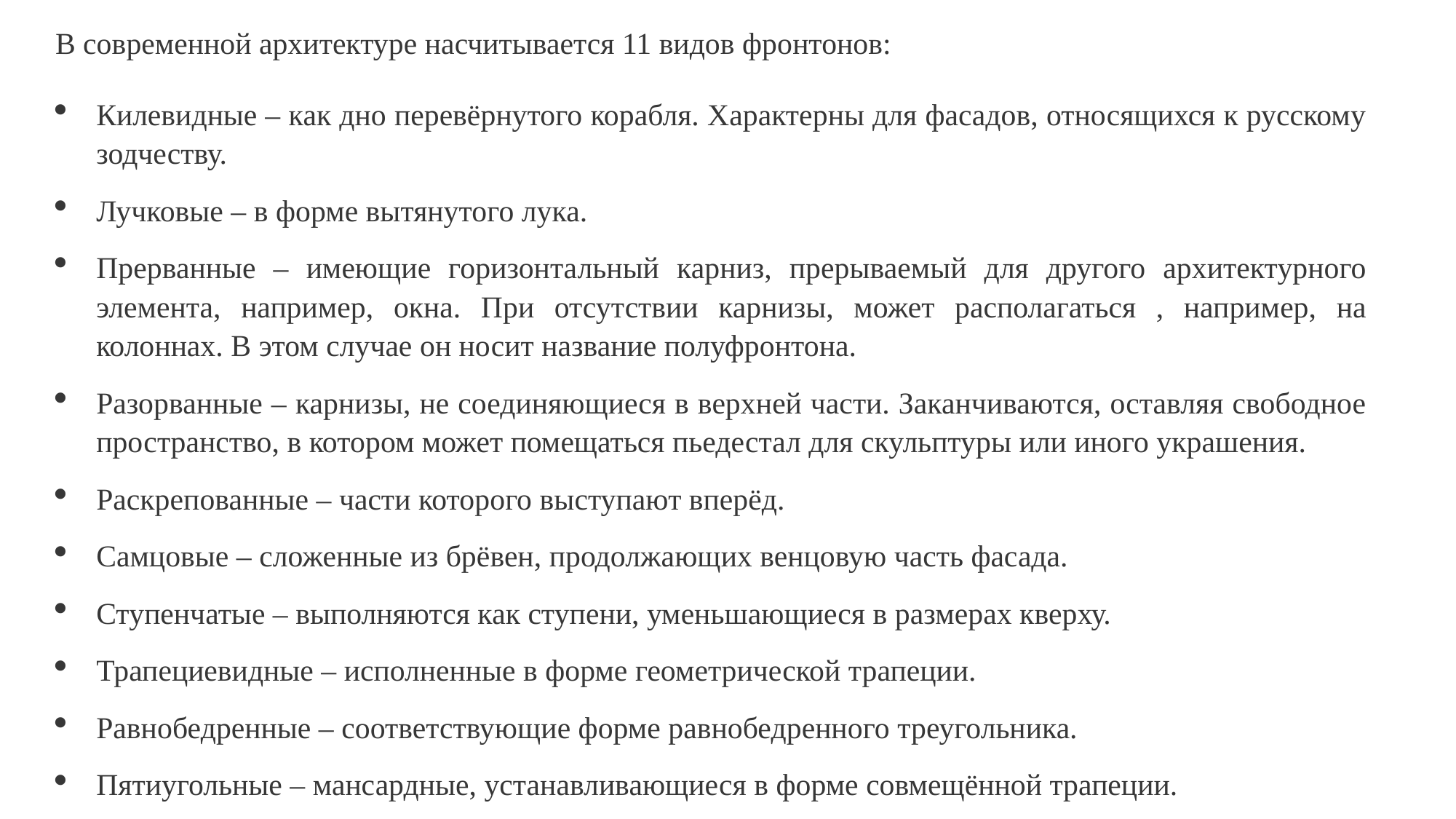

В современной архитектуре насчитывается 11 видов фронтонов:
Килевидные – как дно перевёрнутого корабля. Характерны для фасадов, относящихся к русскому зодчеству.
Лучковые – в форме вытянутого лука.
Прерванные – имеющие горизонтальный карниз, прерываемый для другого архитектурного элемента, например, окна. При отсутствии карнизы, может располагаться , например, на колоннах. В этом случае он носит название полуфронтона.
Разорванные – карнизы, не соединяющиеся в верхней части. Заканчиваются, оставляя свободное пространство, в котором может помещаться пьедестал для скульптуры или иного украшения.
Раскрепованные – части которого выступают вперёд.
Самцовые – сложенные из брёвен, продолжающих венцовую часть фасада.
Ступенчатые – выполняются как ступени, уменьшающиеся в размерах кверху.
Трапециевидные – исполненные в форме геометрической трапеции.
Равнобедренные – соответствующие форме равнобедренного треугольника.
Пятиугольные – мансардные, устанавливающиеся в форме совмещённой трапеции.